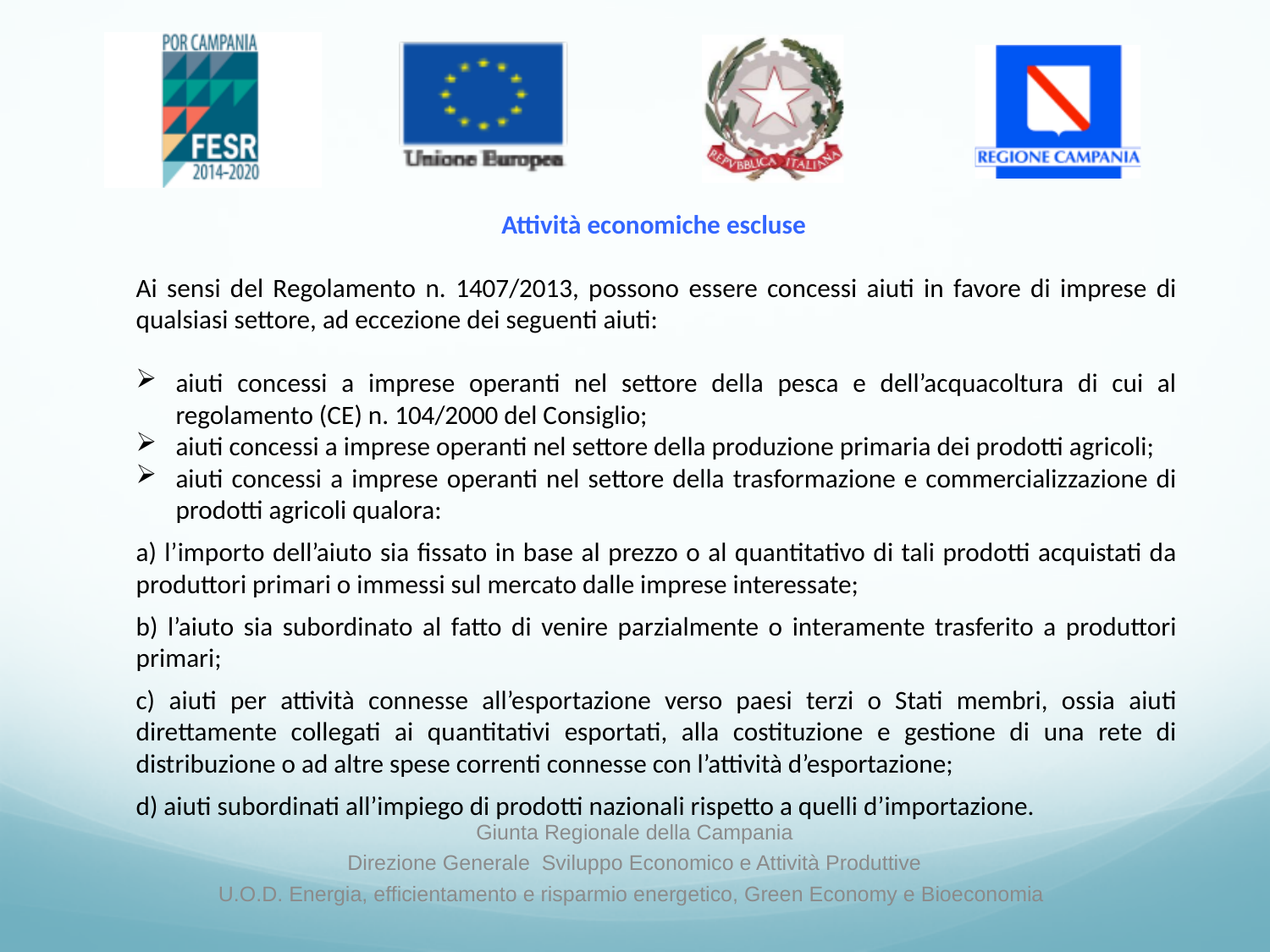

Attività economiche escluse

Ai sensi del Regolamento n. 1407/2013, possono essere concessi aiuti in favore di imprese di qualsiasi settore, ad eccezione dei seguenti aiuti:

aiuti concessi a imprese operanti nel settore della pesca e dell’acquacoltura di cui al regolamento (CE) n. 104/2000 del Consiglio;
aiuti concessi a imprese operanti nel settore della produzione primaria dei prodotti agricoli;
aiuti concessi a imprese operanti nel settore della trasformazione e commercializzazione di prodotti agricoli qualora:
a) l’importo dell’aiuto sia fissato in base al prezzo o al quantitativo di tali prodotti acquistati da produttori primari o immessi sul mercato dalle imprese interessate;
b) l’aiuto sia subordinato al fatto di venire parzialmente o interamente trasferito a produttori primari;
c) aiuti per attività connesse all’esportazione verso paesi terzi o Stati membri, ossia aiuti direttamente collegati ai quantitativi esportati, alla costituzione e gestione di una rete di distribuzione o ad altre spese correnti connesse con l’attività d’esportazione;
d) aiuti subordinati all’impiego di prodotti nazionali rispetto a quelli d’importazione.
Giunta Regionale della Campania
Direzione Generale  Sviluppo Economico e Attività Produttive
U.O.D. Energia, efficientamento e risparmio energetico, Green Economy e Bioeconomia